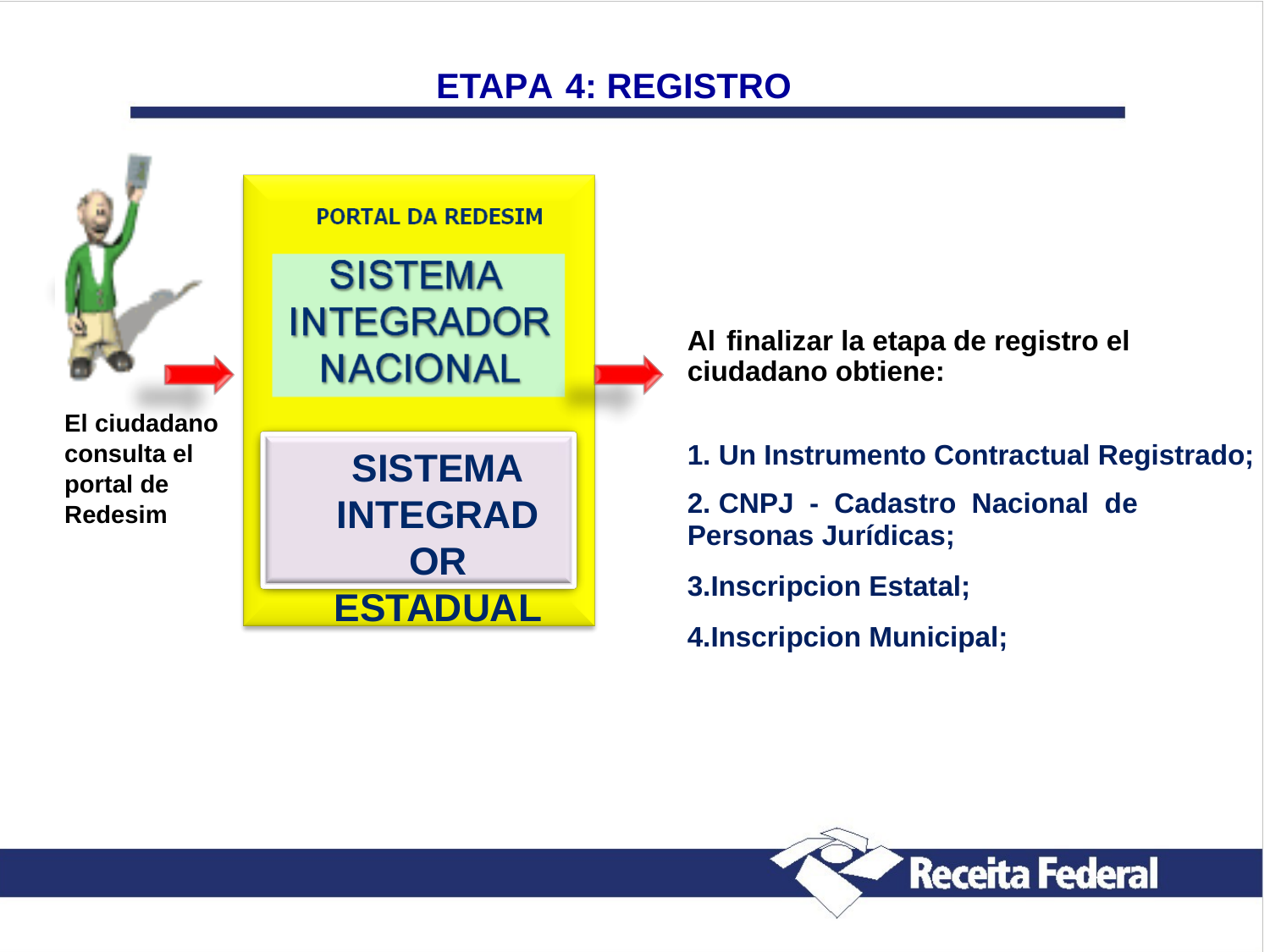

ETAPA
4:
REGISTRO

11

Al finalizar la etapa de registro el ciudadano obtiene:

dão

El ciudadano consulta el portal de Redesim

1. Un Instrumento Contractual Registrado;
2. CNPJ  -  Cadastro  Nacional  de   Personas Jurídicas;
3.Inscripcion Estatal;
4.Inscripcion Municipal;
SISTEMA
INTEGRADOR ESTADUAL